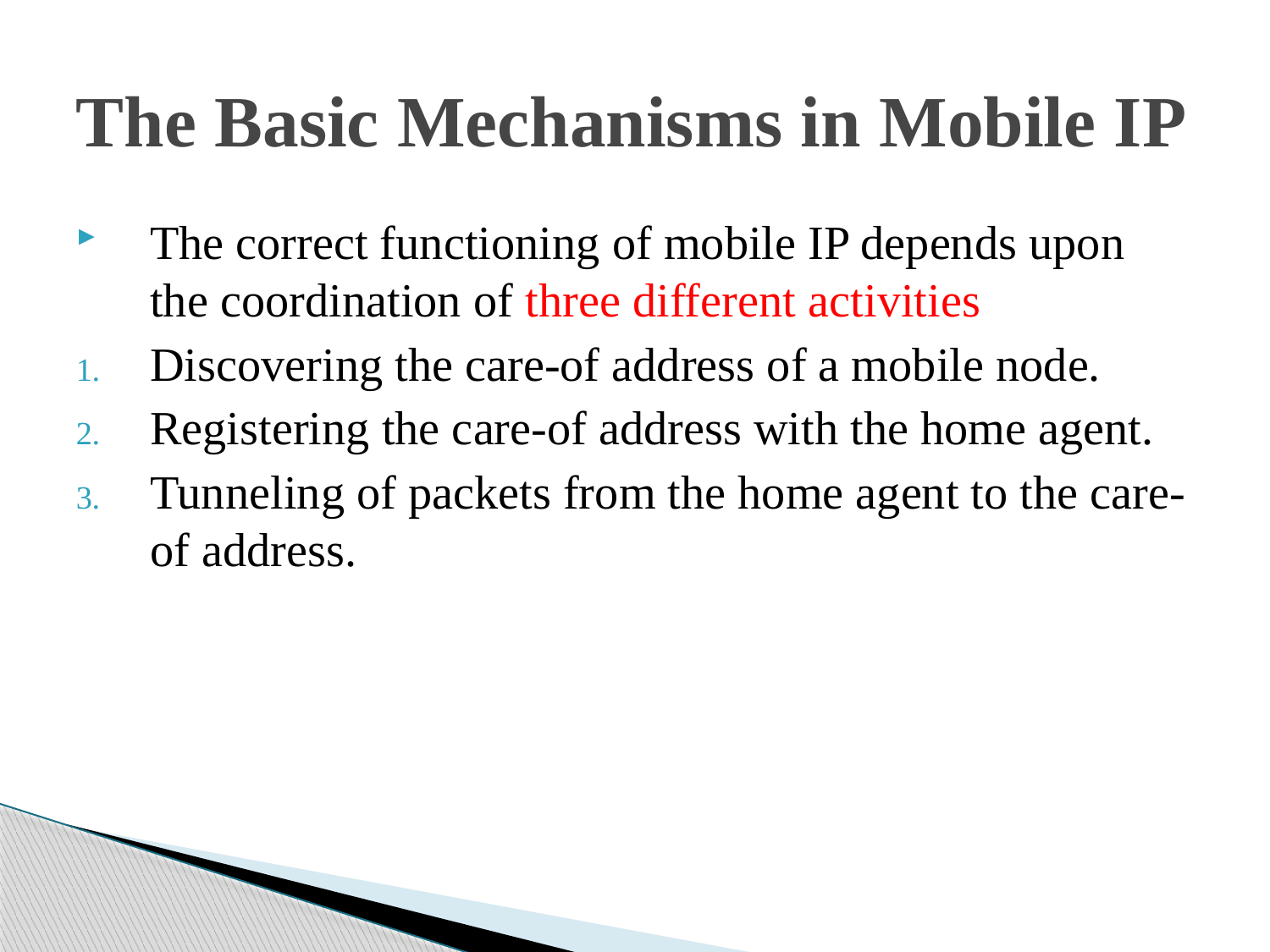

# The Basic Mechanisms in Mobile IP
The correct functioning of mobile IP depends upon the coordination of three different activities
Discovering the care-of address of a mobile node.
Registering the care-of address with the home agent.
Tunneling of packets from the home agent to the care-of address.